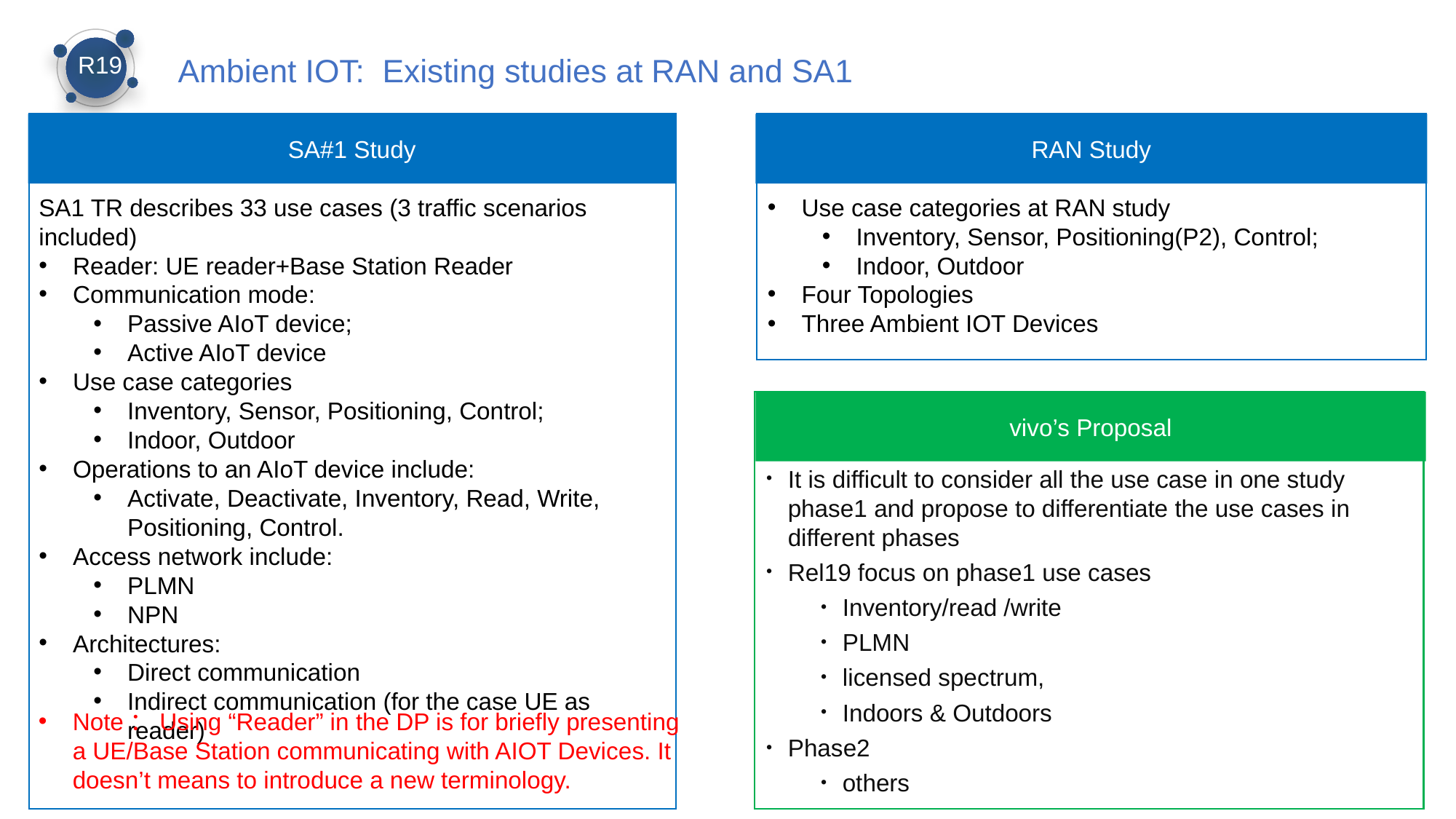

R19
Ambient IOT:  Existing studies at RAN and SA1

SA#1 Study
RAN Study
SA1 TR describes 33 use cases (3 traffic scenarios included)
Reader: UE reader+Base Station Reader
Communication mode:
Passive AIoT device;
Active AIoT device
Use case categories
Inventory, Sensor, Positioning, Control;
Indoor, Outdoor
Operations to an AIoT device include:
Activate, Deactivate, Inventory, Read, Write, Positioning, Control.
Access network include:
PLMN
NPN
Architectures:
Direct communication
Indirect communication (for the case UE as reader)

Use case categories at RAN study
Inventory, Sensor, Positioning(P2), Control;
Indoor, Outdoor
Four Topologies
Three Ambient IOT Devices

vivo’s Proposal
It is difficult to consider all the use case in one study phase1 and propose to differentiate the use cases in different phases
Rel19 focus on phase1 use cases
Inventory/read /write
PLMN
licensed spectrum,
Indoors & Outdoors
Phase2
others
Note：Using “Reader” in the DP is for briefly presenting a UE/Base Station communicating with AIOT Devices. It  doesn’t means to introduce a new terminology.